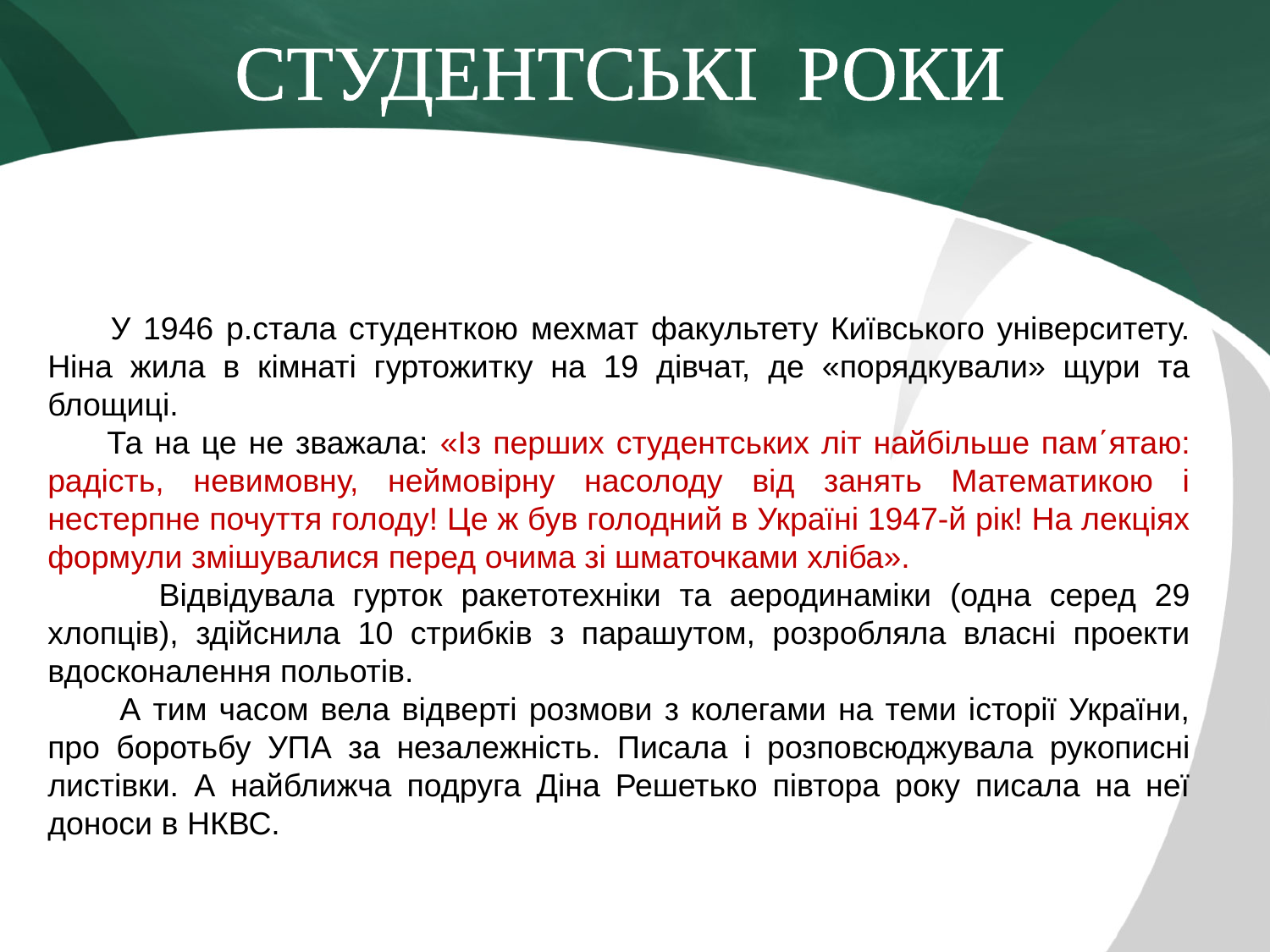

# СТУДЕНТСЬКІ  РОКИ
     У 1946 р.стала студенткою мехмат факультету Київського університету. Ніна жила в кімнаті гуртожитку на 19 дівчат, де «порядкували» щури та блощиці.
     Та на це не зважала: «Із перших студентських літ найбільше пам΄ятаю: радість, невимовну, неймовірну насолоду від занять Математикою і нестерпне почуття голоду! Це ж був голодний в Україні 1947-й рік! На лекціях формули змішувалися перед очима зі шматочками хліба».
      Відвідувала гурток ракетотехніки та аеродинаміки (одна серед 29 хлопців), здійснила 10 стрибків з парашутом, розробляла власні проекти вдосконалення польотів.
      А тим часом вела відверті розмови з колегами на теми історії України, про боротьбу УПА за незалежність. Писала і розповсюджувала рукописні листівки. А найближча подруга Діна Решетько півтора року писала на неї доноси в НКВС.